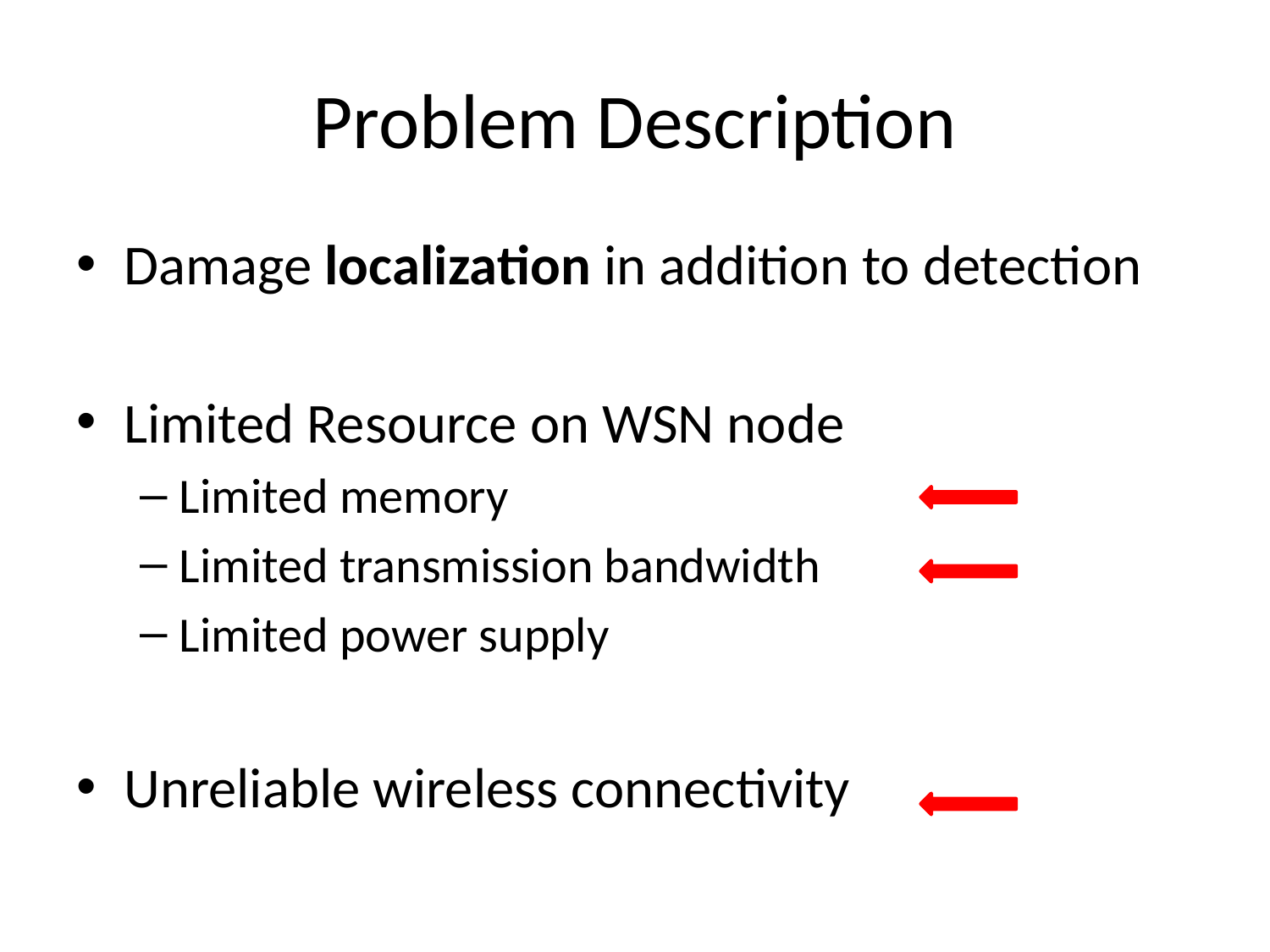

# Problem Description
Damage localization in addition to detection

Limited Resource on WSN node
Limited memory
Limited transmission bandwidth
Limited power supply

Unreliable wireless connectivity